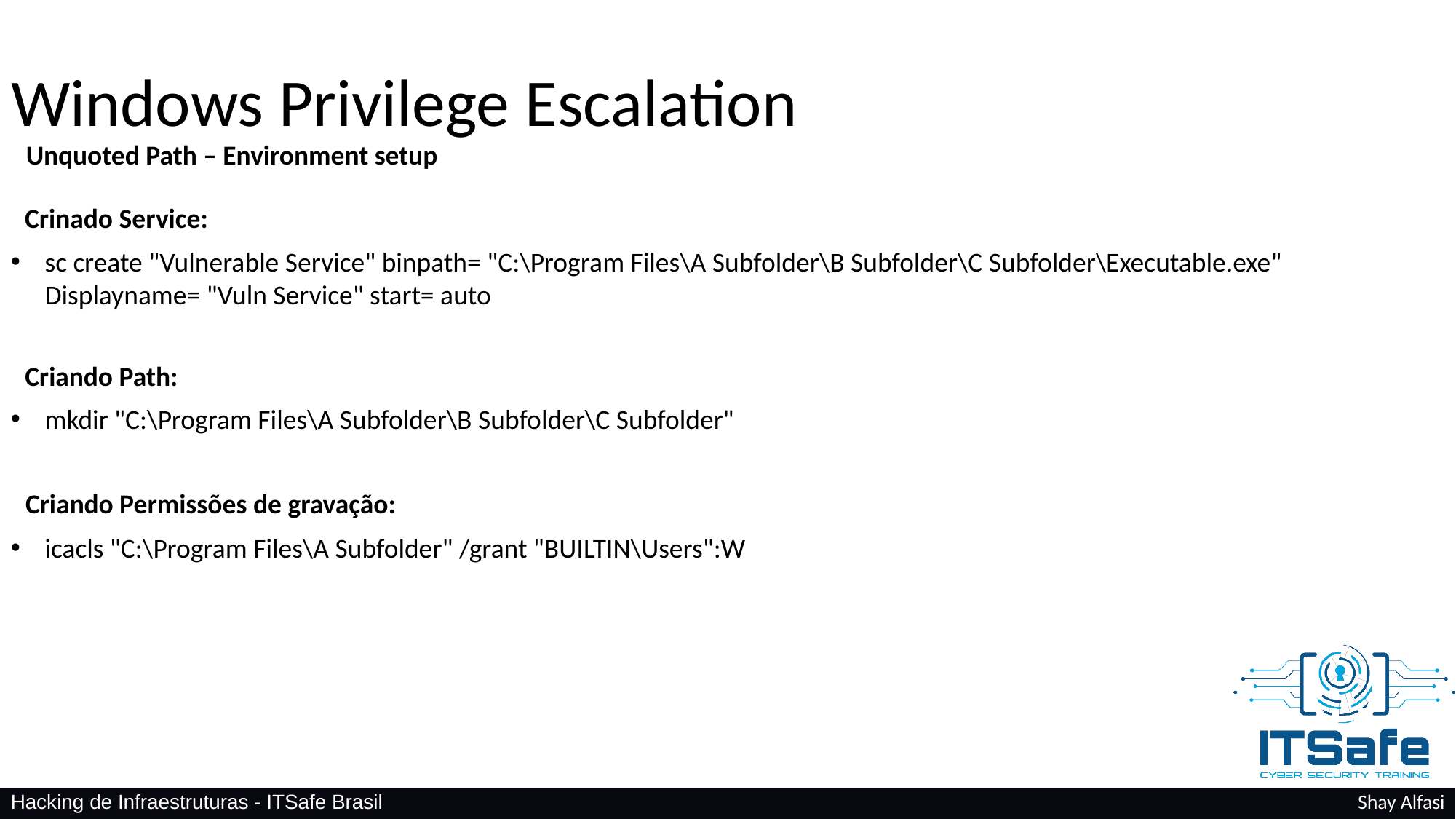

Windows Privilege Escalation
Unquoted Path – Environment setup
Crinado Service:
sc create "Vulnerable Service" binpath= "C:\Program Files\A Subfolder\B Subfolder\C Subfolder\Executable.exe" Displayname= "Vuln Service" start= auto
Criando Path:
mkdir "C:\Program Files\A Subfolder\B Subfolder\C Subfolder"
Criando Permissões de gravação:
icacls "C:\Program Files\A Subfolder" /grant "BUILTIN\Users":W